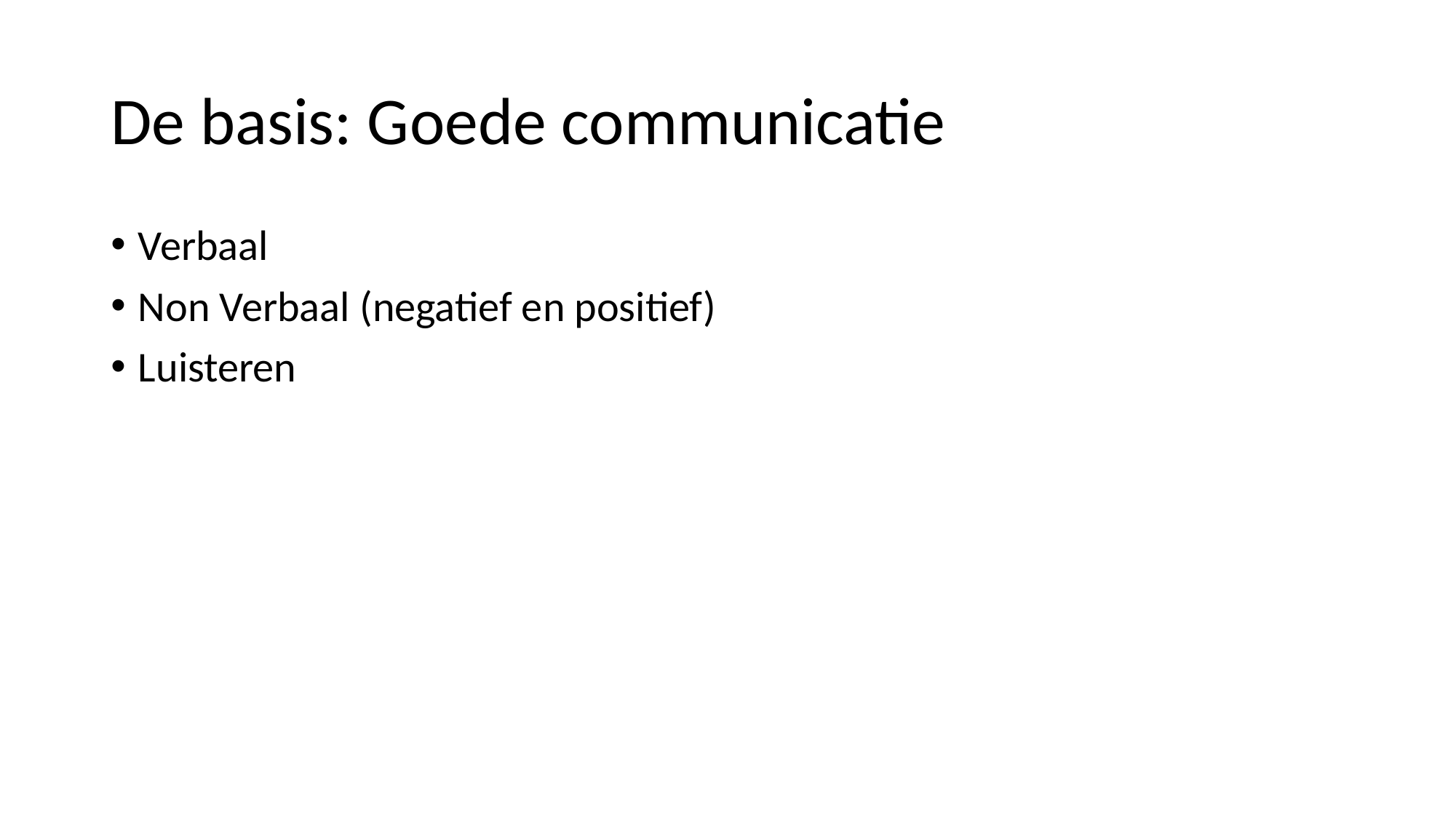

# De basis: Goede communicatie
Verbaal
Non Verbaal (negatief en positief)
Luisteren